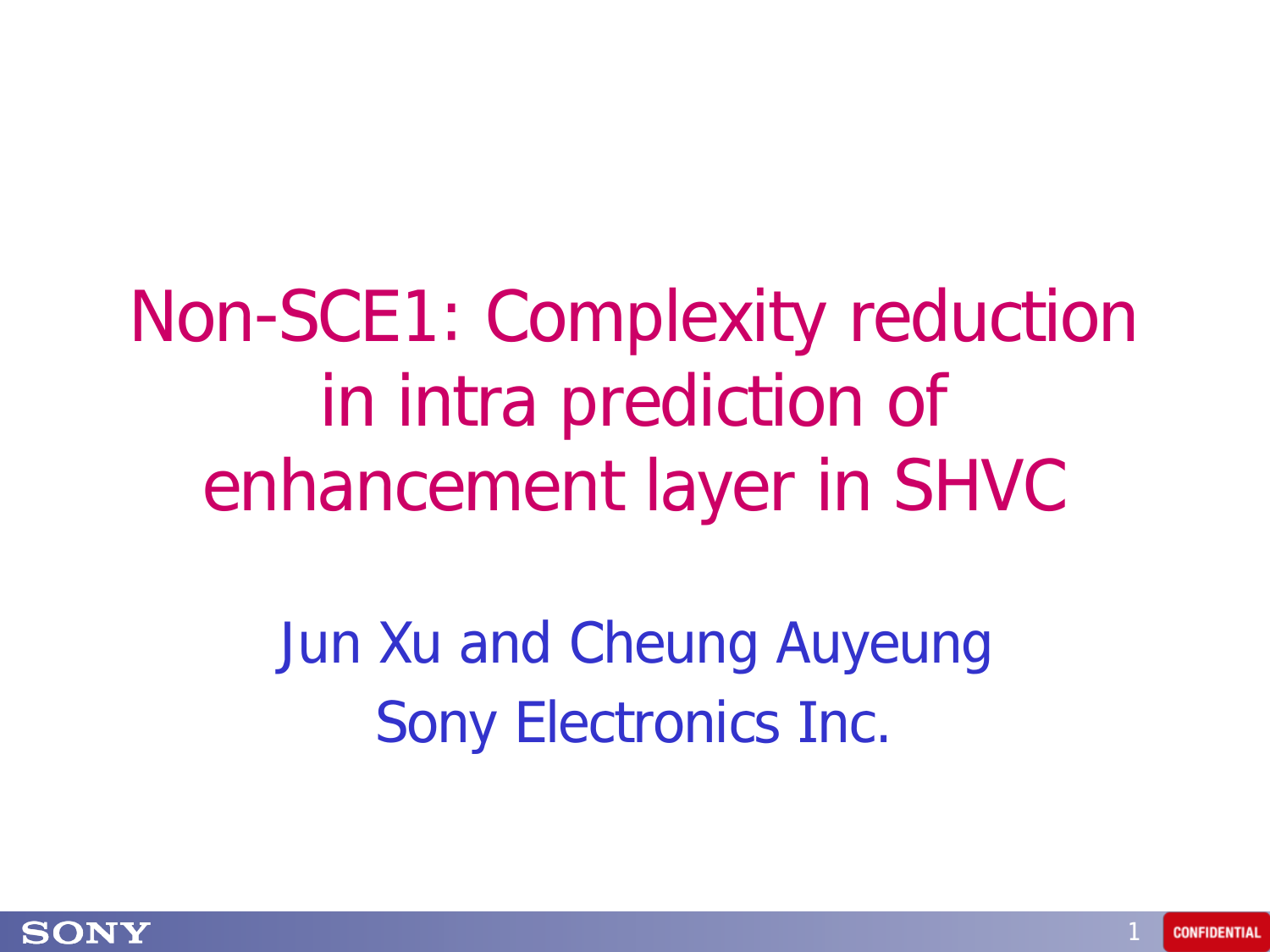

# Non-SCE1: Complexity reduction in intra prediction of enhancement layer in SHVC
Jun Xu and Cheung Auyeung
Sony Electronics Inc.
1